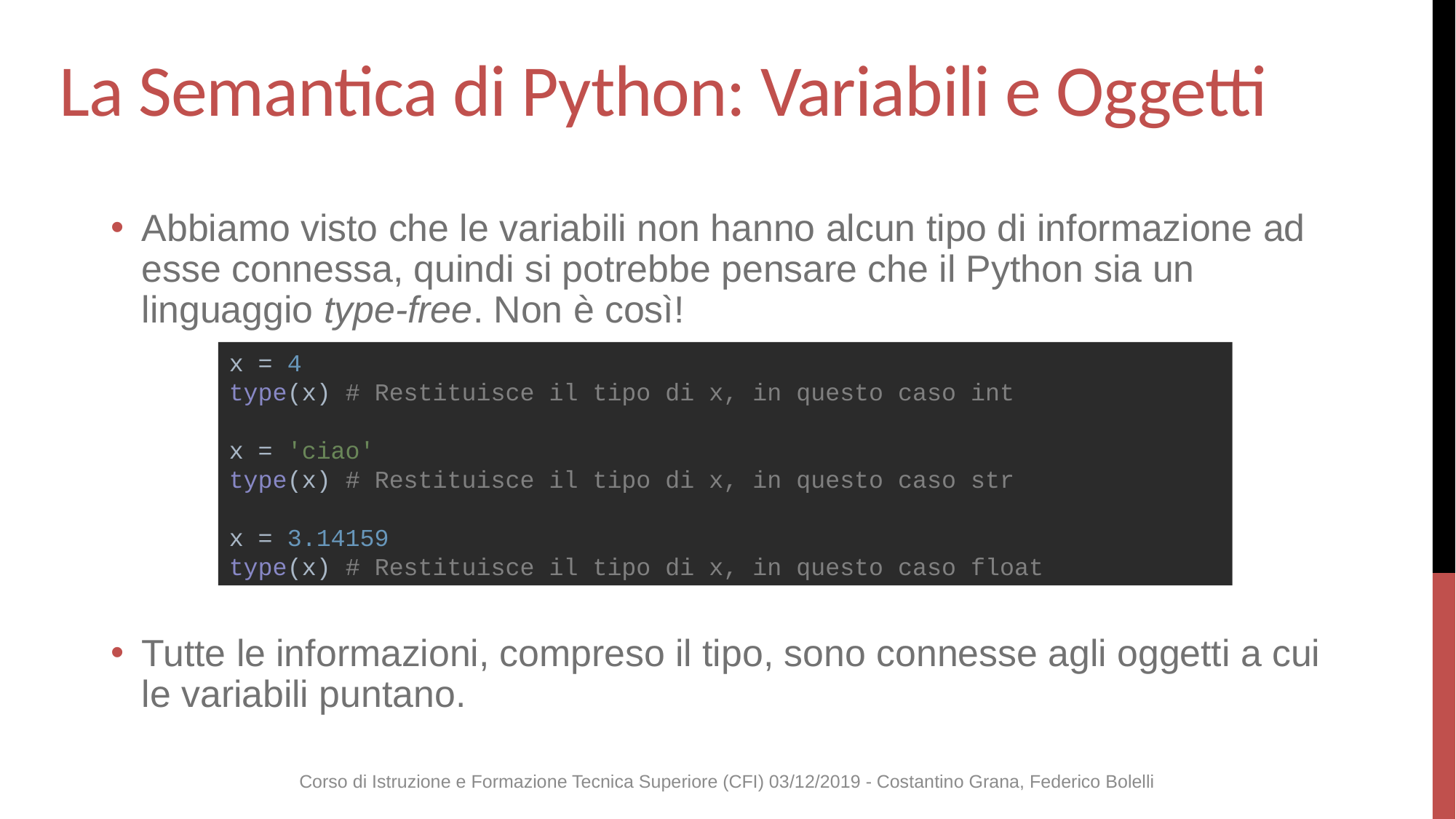

# La Semantica di Python: Variabili e Oggetti
Abbiamo visto che le variabili non hanno alcun tipo di informazione ad esse connessa, quindi si potrebbe pensare che il Python sia un linguaggio type-free. Non è così!

Tutte le informazioni, compreso il tipo, sono connesse agli oggetti a cui le variabili puntano.

x = 4
type(x) # Restituisce il tipo di x, in questo caso int
x = 'ciao'
type(x) # Restituisce il tipo di x, in questo caso str
x = 3.14159
type(x) # Restituisce il tipo di x, in questo caso float
Corso di Istruzione e Formazione Tecnica Superiore (CFI) 03/12/2019 - Costantino Grana, Federico Bolelli